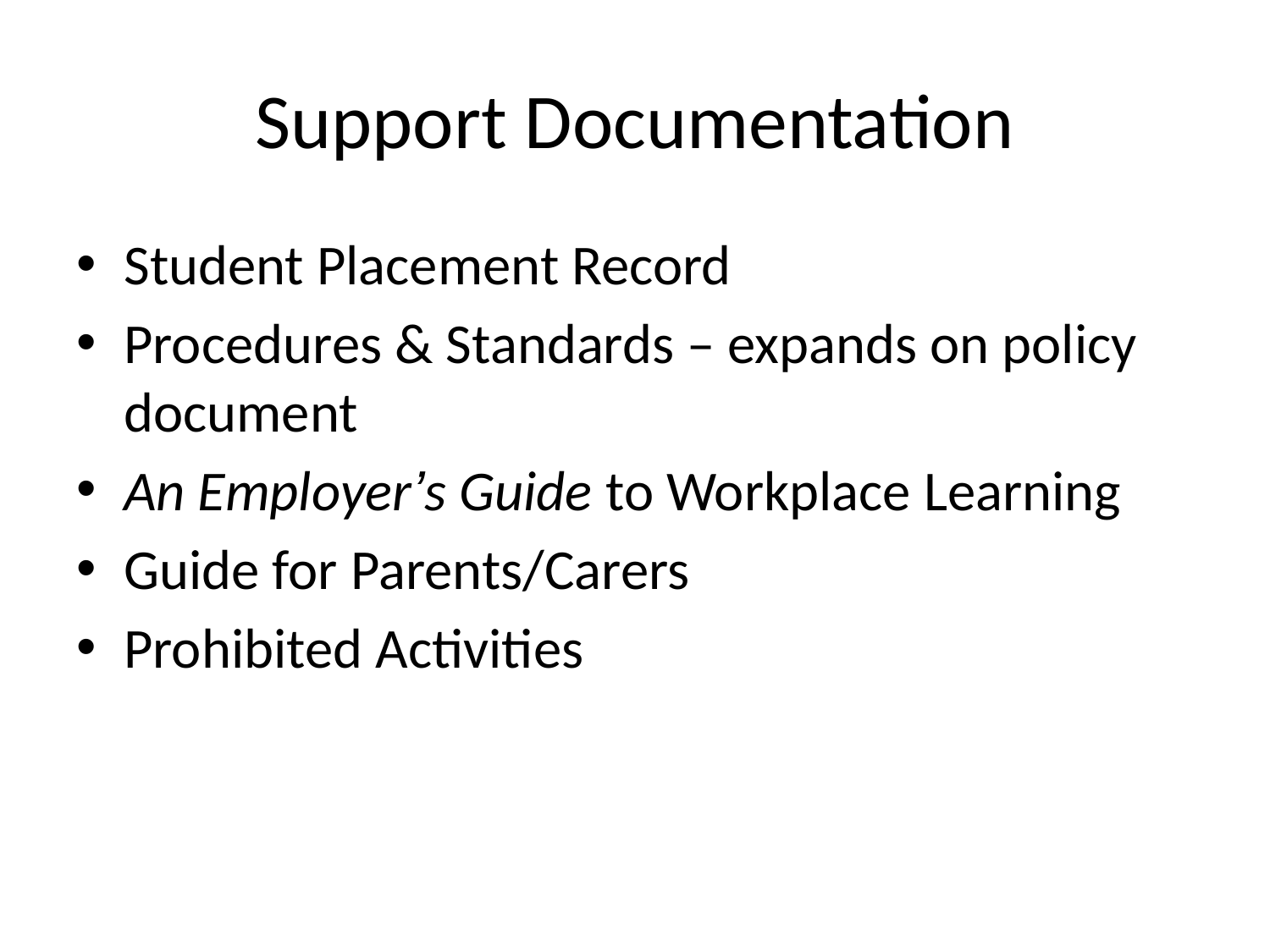

# Support Documentation
Student Placement Record
Procedures & Standards – expands on policy document
An Employer’s Guide to Workplace Learning
Guide for Parents/Carers
Prohibited Activities